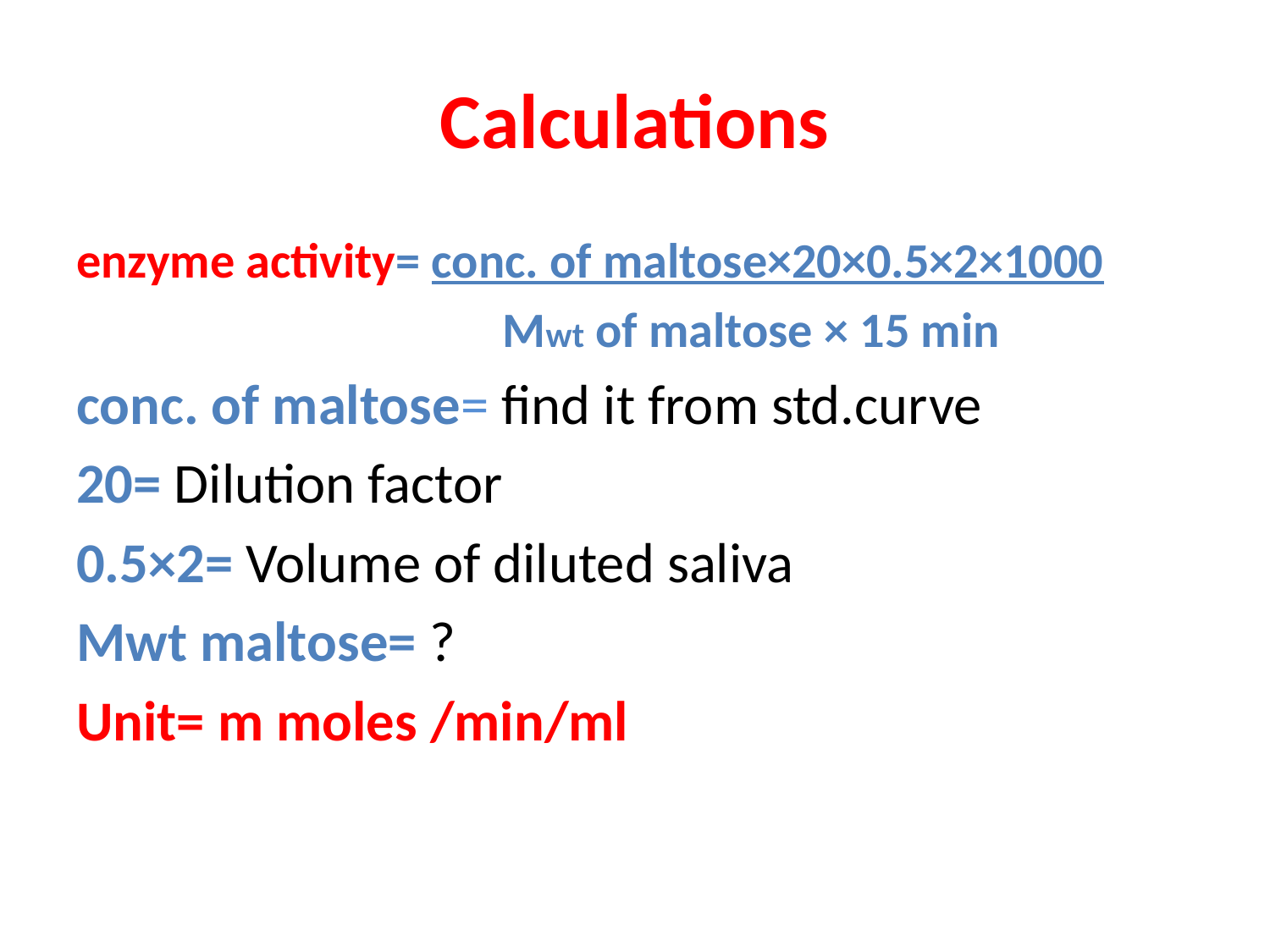

# Calculations
enzyme activity= conc. of maltose×20×0.5×2×1000
                                      Mwt of maltose × 15 min
conc. of maltose= find it from std.curve
20= Dilution factor
0.5×2= Volume of diluted saliva
Mwt maltose= ?
Unit= m moles /min/ml